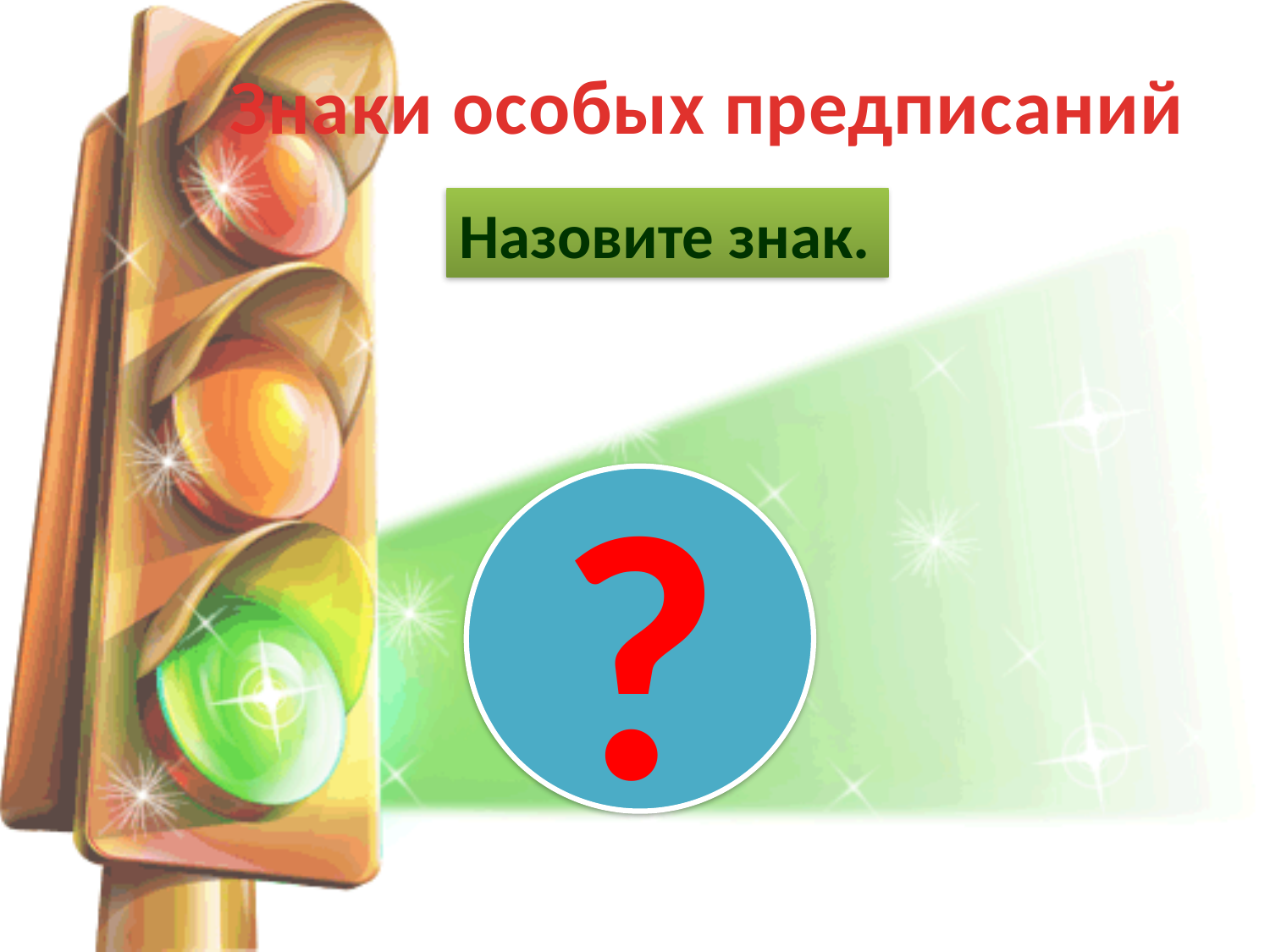

# Знаки особых предписаний
Назовите знак.
?